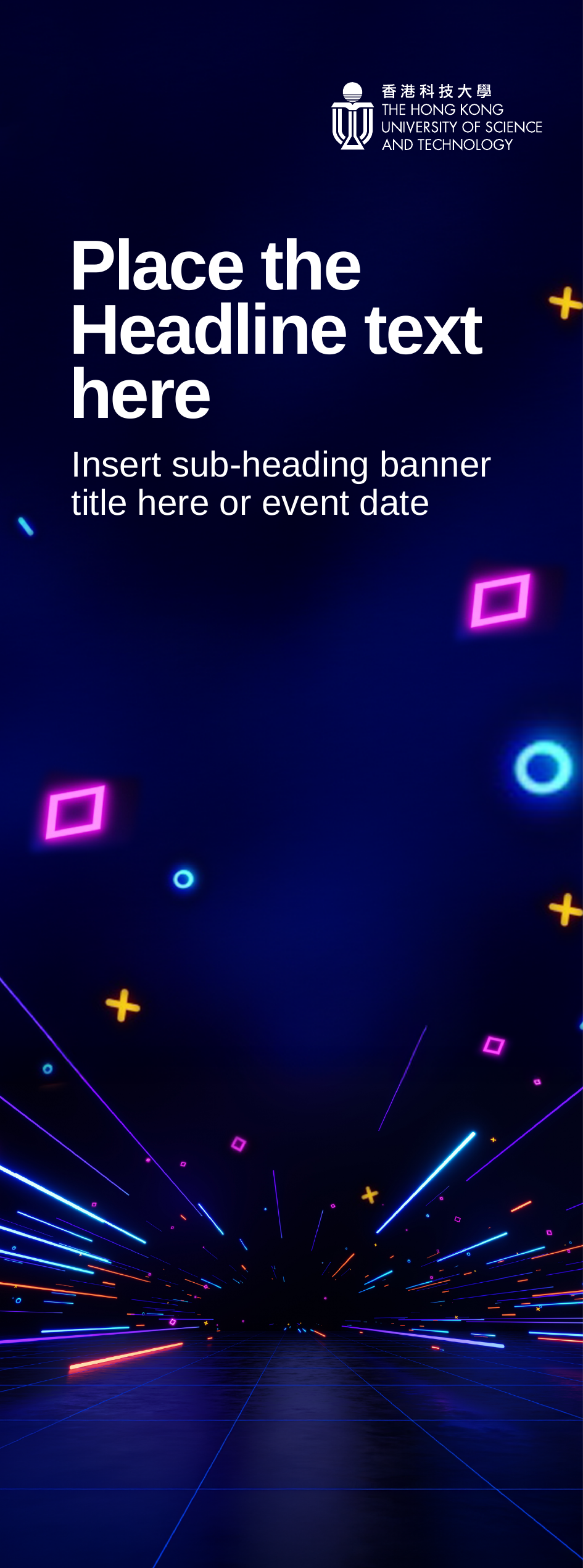

Place the
Headline text here

Insert sub-heading banner title here or event date